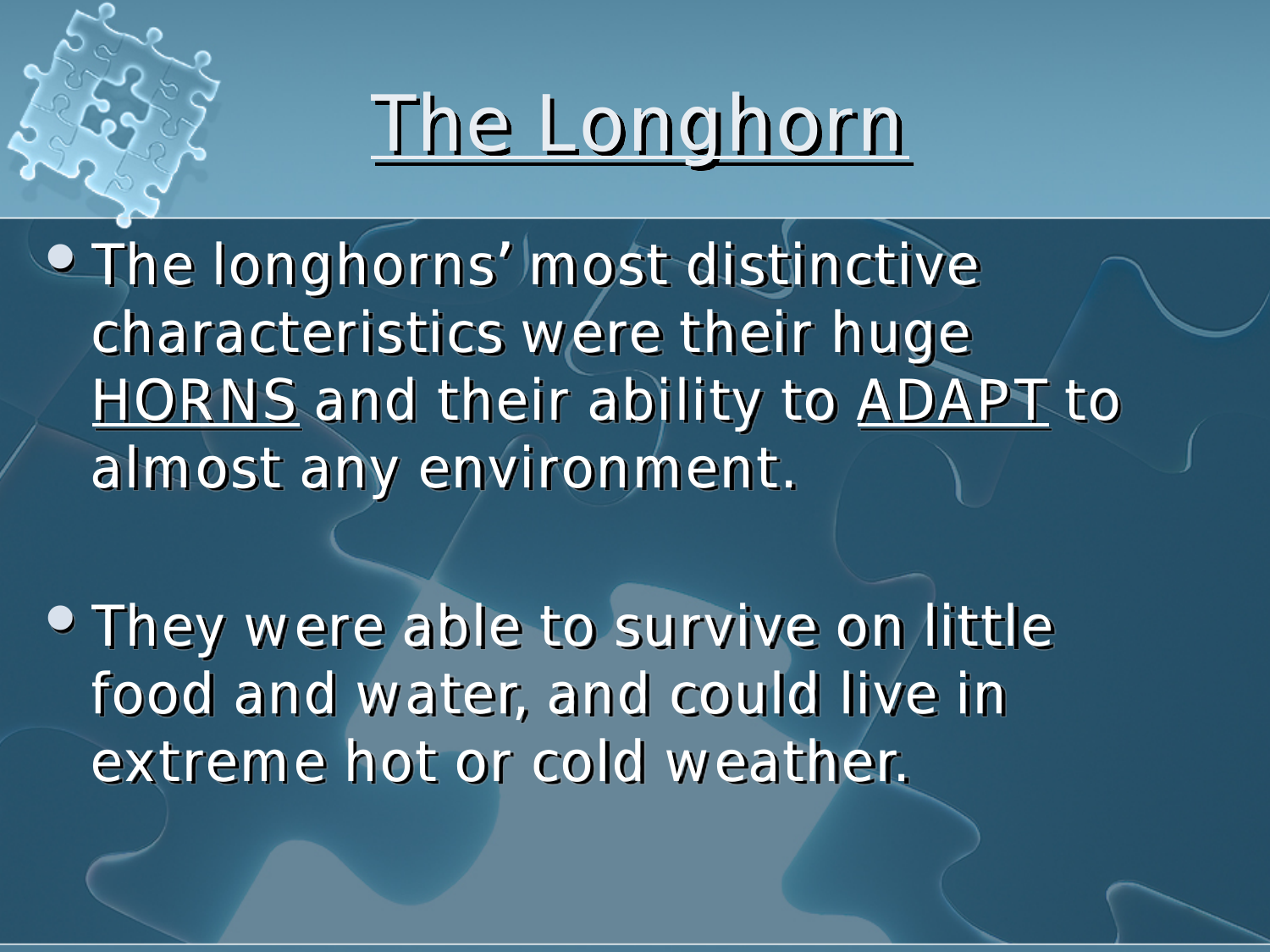

# The Longhorn
The longhorns’ most distinctive characteristics were their huge HORNS and their ability to ADAPT to almost any environment.

They were able to survive on little food and water, and could live in extreme hot or cold weather.